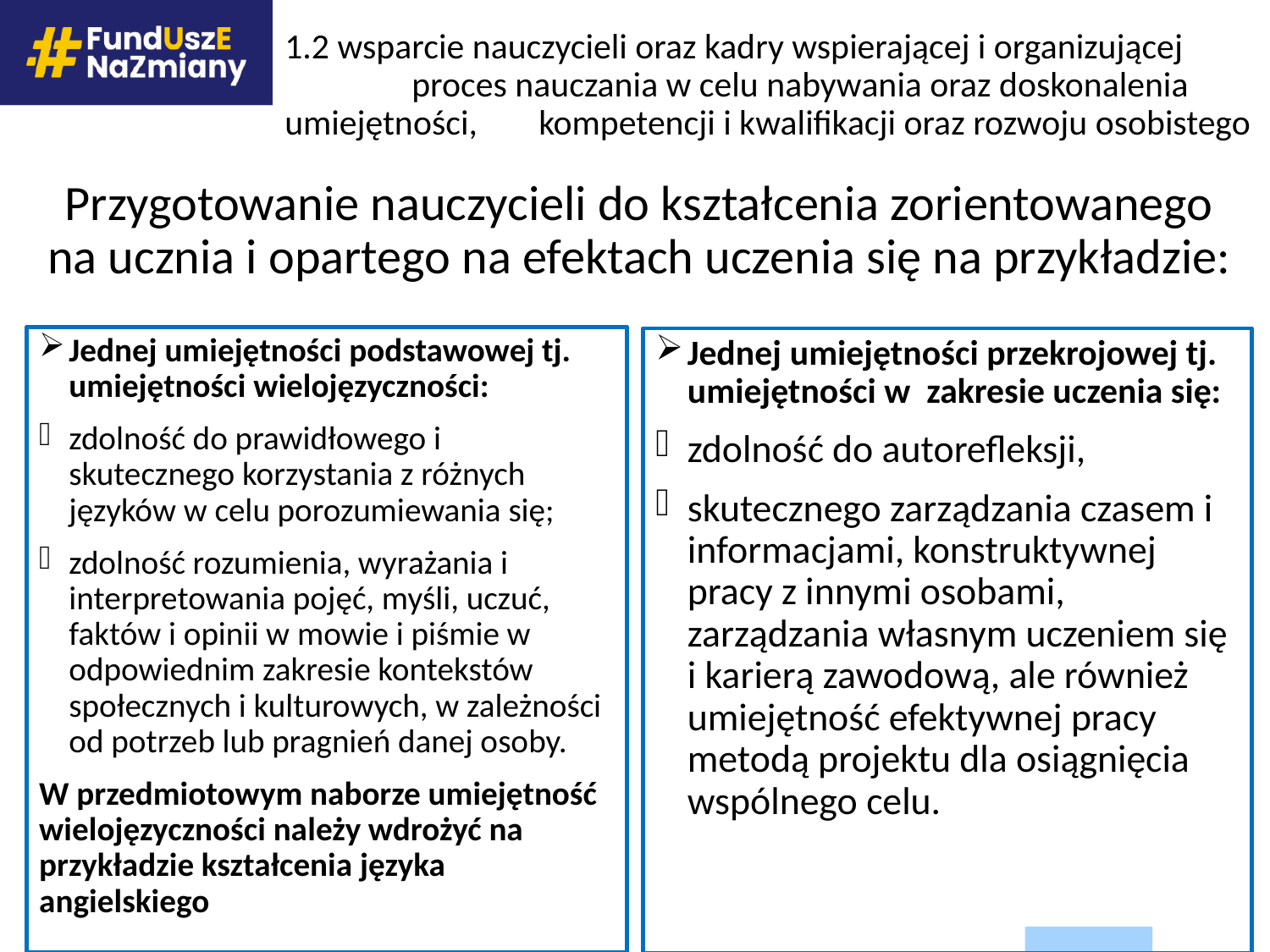

# 1.2 wsparcie nauczycieli oraz kadry wspierającej i organizującej 		proces nauczania w celu nabywania oraz doskonalenia 	umiejętności, 	kompetencji i kwalifikacji oraz rozwoju osobistego
Przygotowanie nauczycieli do kształcenia zorientowanego na ucznia i opartego na efektach uczenia się na przykładzie:
Jednej umiejętności podstawowej tj. umiejętności wielojęzyczności:
zdolność do prawidłowego i skutecznego korzystania z różnych języków w celu porozumiewania się;
zdolność rozumienia, wyrażania i interpretowania pojęć, myśli, uczuć, faktów i opinii w mowie i piśmie w odpowiednim zakresie kontekstów społecznych i kulturowych, w zależności od potrzeb lub pragnień danej osoby.
W przedmiotowym naborze umiejętność wielojęzyczności należy wdrożyć na przykładzie kształcenia języka angielskiego

Jednej umiejętności przekrojowej tj. umiejętności w  zakresie uczenia się:
zdolność do autorefleksji,
skutecznego zarządzania czasem i informacjami, konstruktywnej pracy z innymi osobami, zarządzania własnym uczeniem się i karierą zawodową, ale również umiejętność efektywnej pracy metodą projektu dla osiągnięcia wspólnego celu.